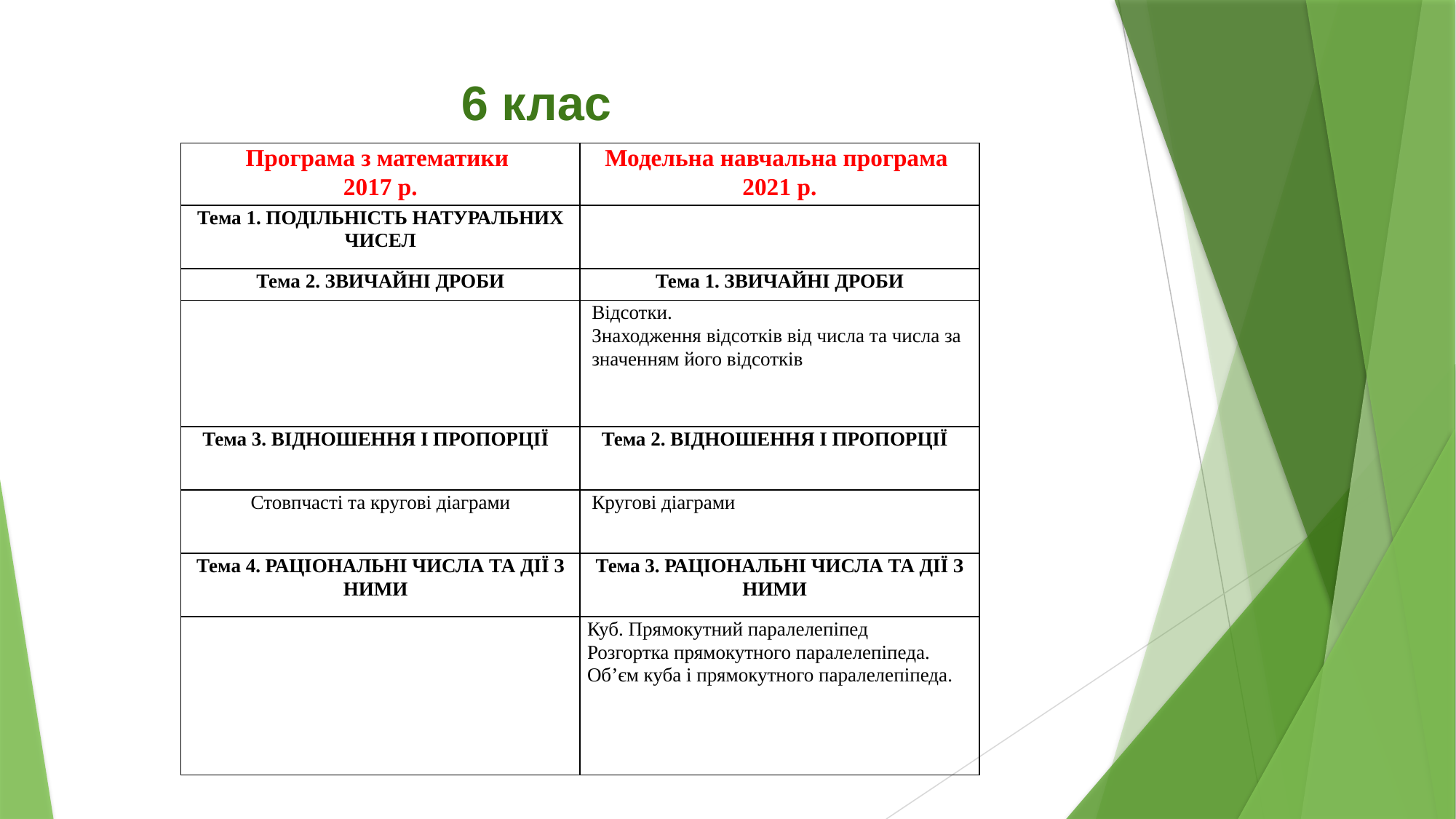

6 клас
| Програма з математики 2017 р. | Модельна навчальна програма 2021 р. |
| --- | --- |
| Тема 1. ПОДІЛЬНІСТЬ НАТУРАЛЬНИХ ЧИСЕЛ |  |
| Тема 2. ЗВИЧАЙНІ ДРОБИ | Тема 1. ЗВИЧАЙНІ ДРОБИ |
|  | Відсотки. Знаходження відсотків від числа та числа за значенням його відсотків |
| Тема 3. ВІДНОШЕННЯ І ПРОПОРЦІЇ | Тема 2. ВІДНОШЕННЯ І ПРОПОРЦІЇ |
| Стовпчасті та кругові діаграми | Кругові діаграми |
| Тема 4. РАЦІОНАЛЬНІ ЧИСЛА ТА ДІЇ З НИМИ | Тема 3. РАЦІОНАЛЬНІ ЧИСЛА ТА ДІЇ З НИМИ |
|  | Куб. Прямокутний паралелепіпед Розгортка прямокутного паралелепіпеда. Об’єм куба і прямокутного паралелепіпеда. |